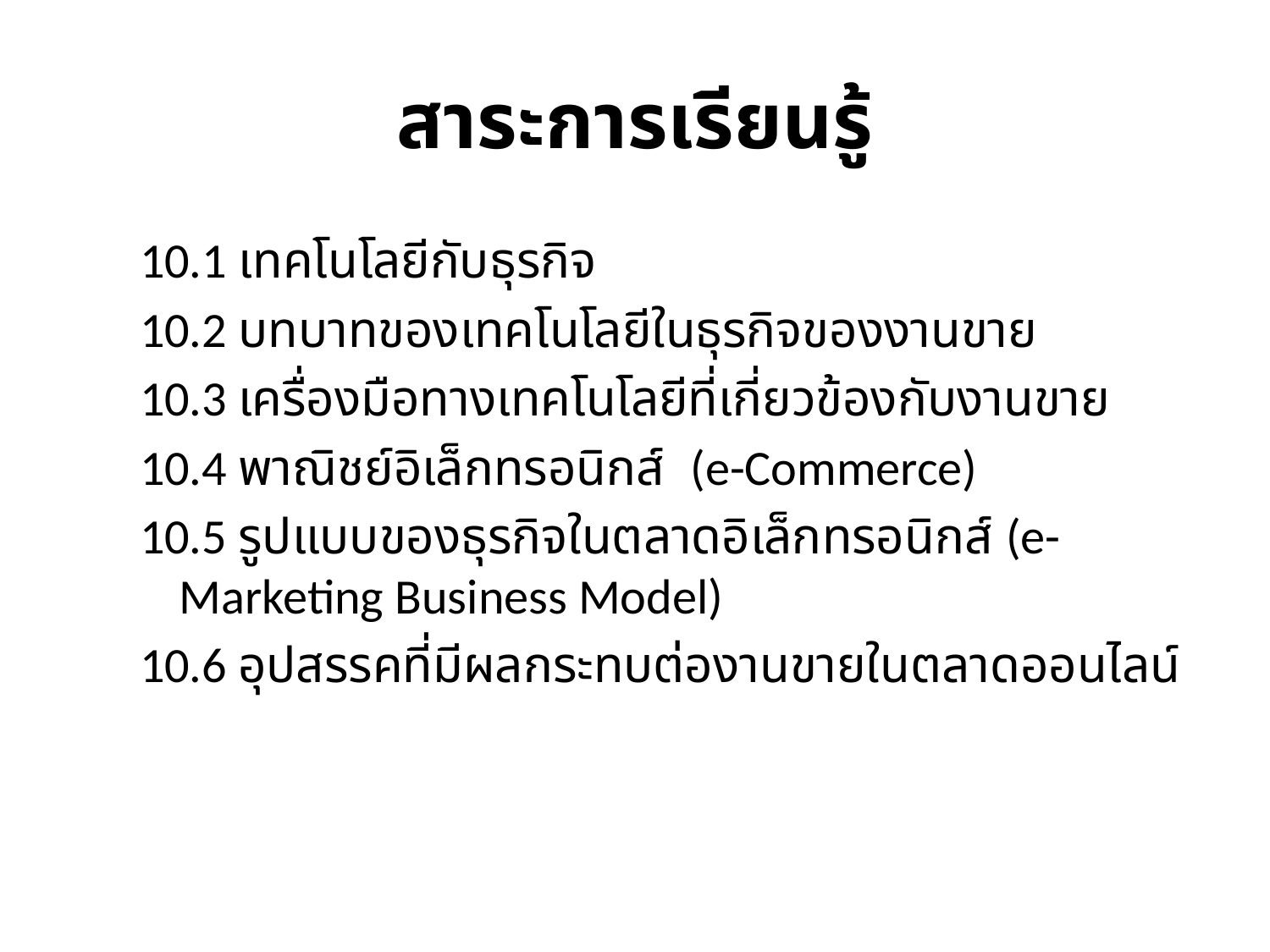

# สาระการเรียนรู้
10.1 เทคโนโลยีกับธุรกิจ
10.2 บทบาทของเทคโนโลยีในธุรกิจของงานขาย
10.3 เครื่องมือทางเทคโนโลยีที่เกี่ยวข้องกับงานขาย
10.4 พาณิชย์อิเล็กทรอนิกส์  (e-Commerce)
10.5 รูปแบบของธุรกิจในตลาดอิเล็กทรอนิกส์ (e-Marketing Business Model)
10.6 อุปสรรคที่มีผลกระทบต่องานขายในตลาดออนไลน์